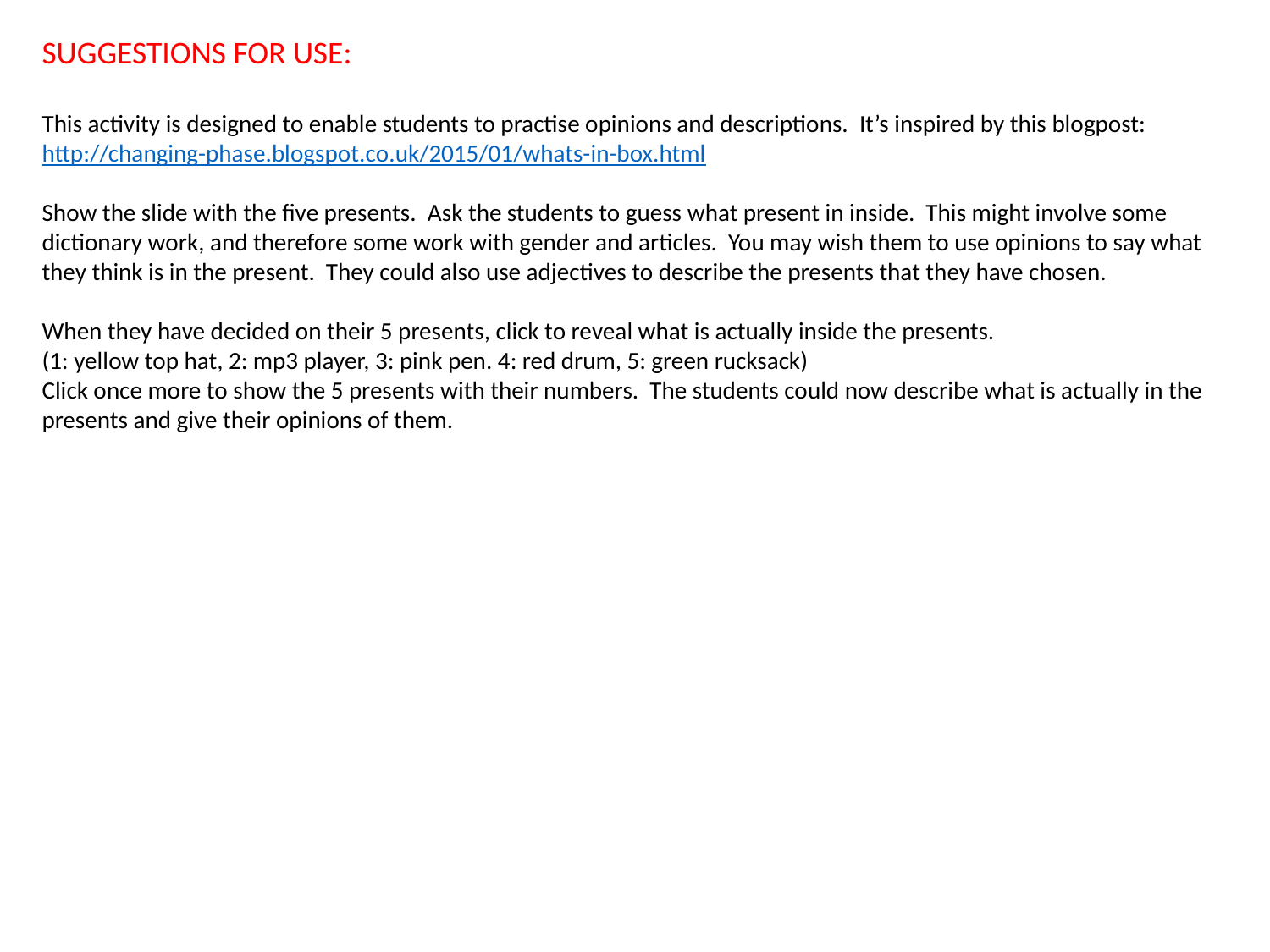

SUGGESTIONS FOR USE:

This activity is designed to enable students to practise opinions and descriptions.  It’s inspired by this blogpost:  http://changing-phase.blogspot.co.uk/2015/01/whats-in-box.html

Show the slide with the five presents.  Ask the students to guess what present in inside.  This might involve some dictionary work, and therefore some work with gender and articles.  You may wish them to use opinions to say what they think is in the present.  They could also use adjectives to describe the presents that they have chosen.

When they have decided on their 5 presents, click to reveal what is actually inside the presents.
(1: yellow top hat, 2: mp3 player, 3: pink pen. 4: red drum, 5: green rucksack)
Click once more to show the 5 presents with their numbers.  The students could now describe what is actually in the presents and give their opinions of them.